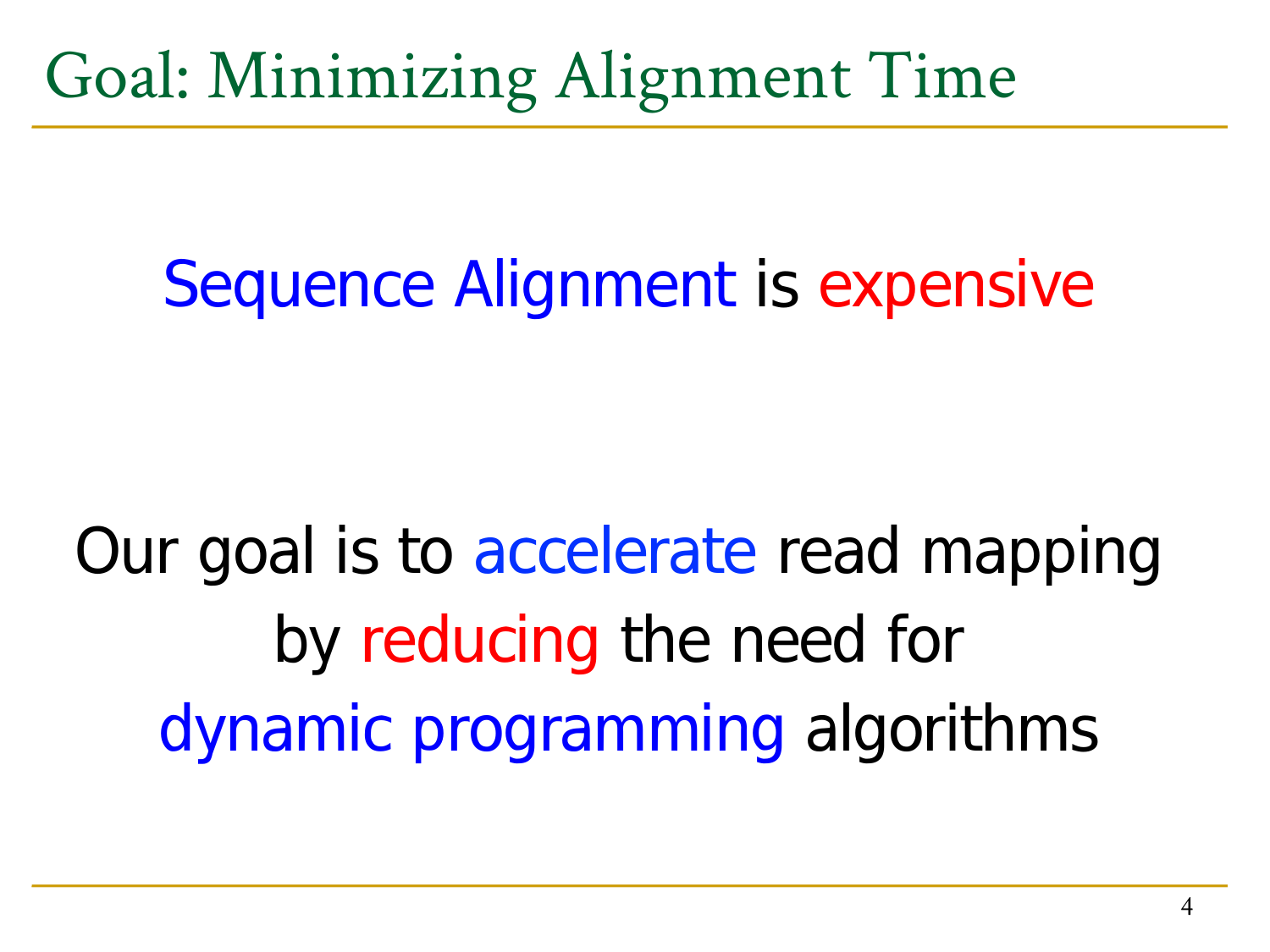

# Goal: Minimizing Alignment Time

Sequence Alignment is expensive

Our goal is to accelerate read mapping
by reducing the need for
dynamic programming algorithms
4